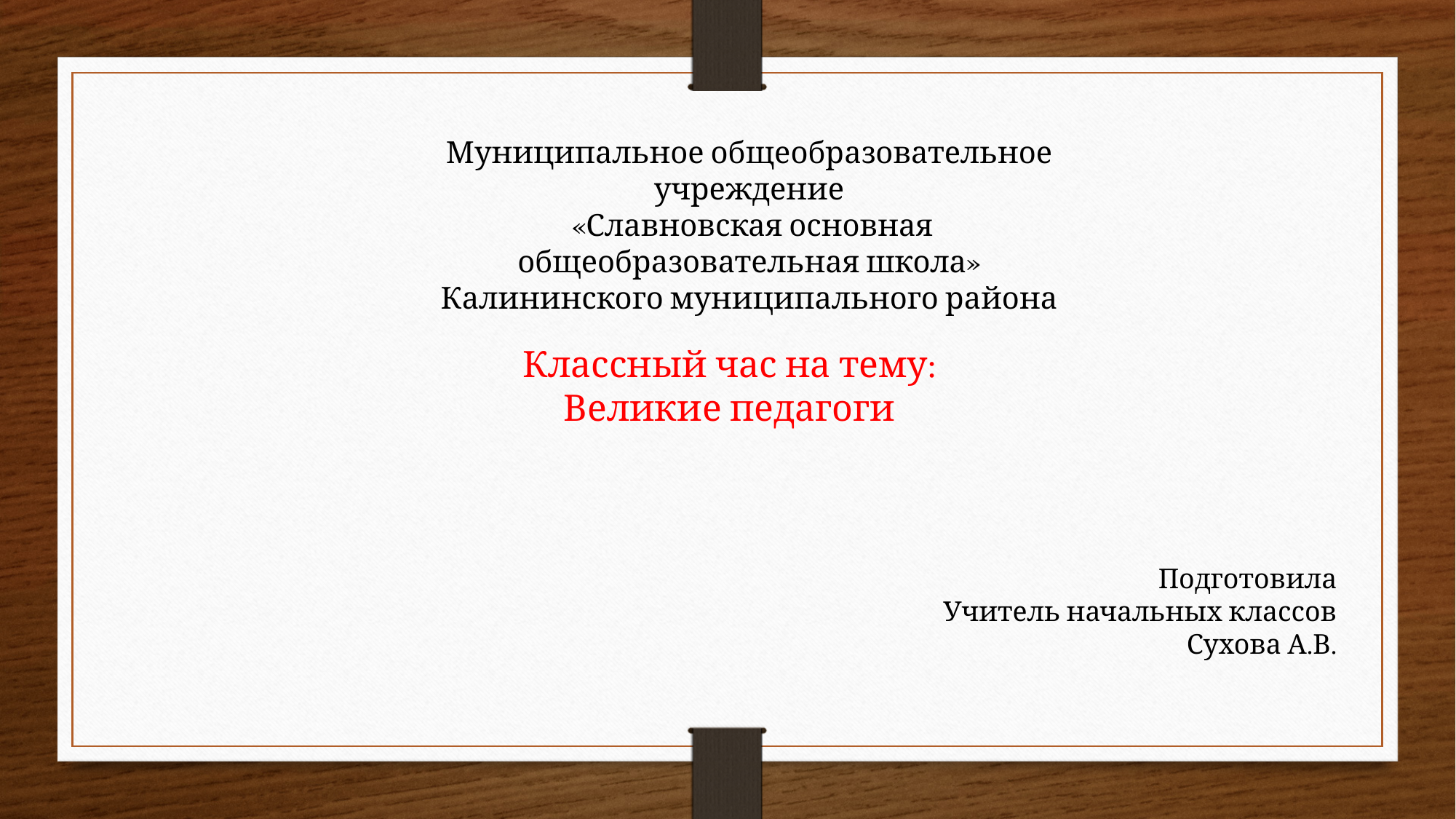

Муниципальное общеобразовательное учреждение
 «Славновская основная общеобразовательная школа»
Калининского муниципального района

Классный час на тему:
Великие педагоги

Подготовила
Учитель начальных классов
Сухова А.В.